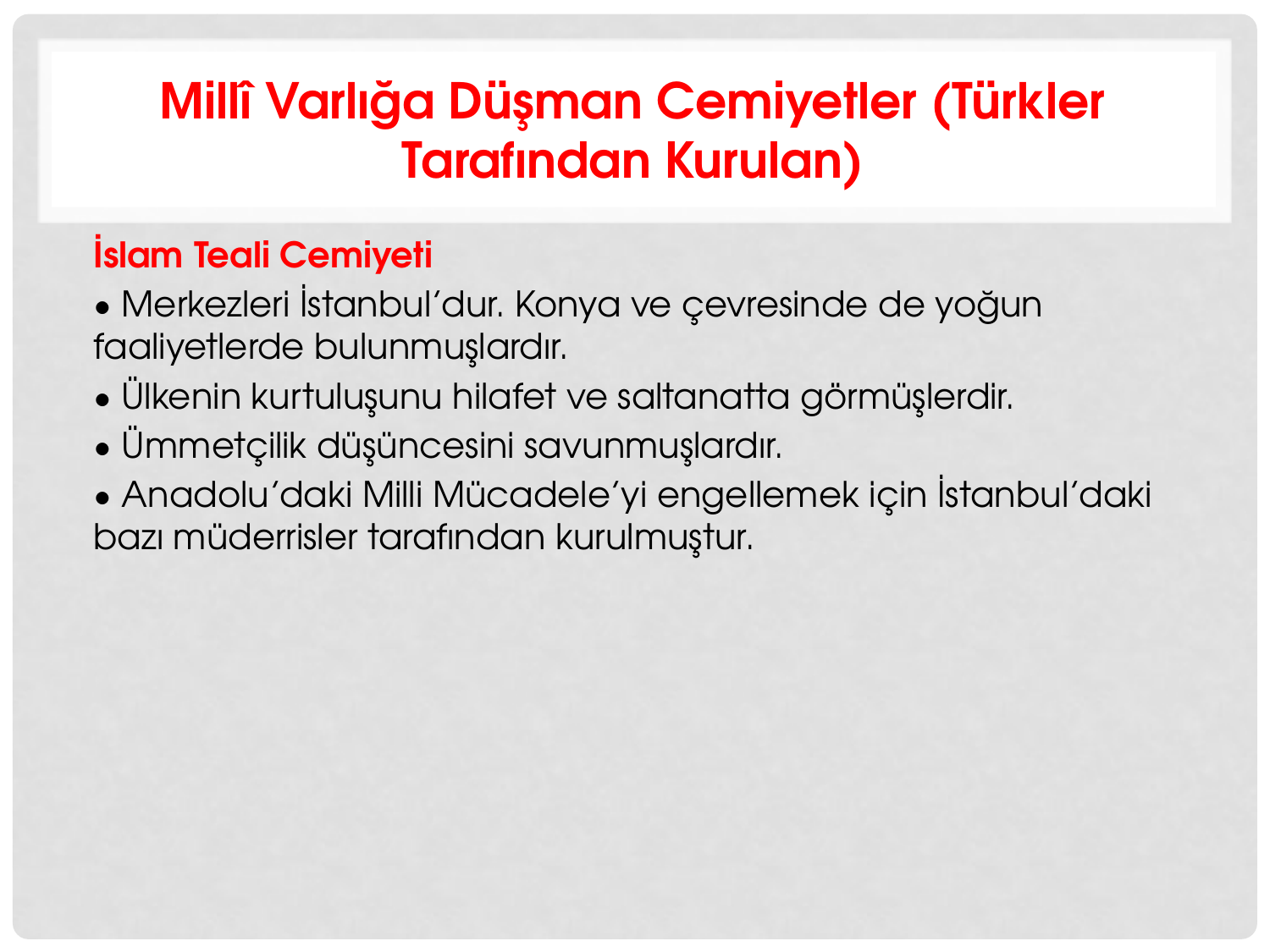

# Millî Varlığa Düşman Cemiyetler (Türkler Tarafından Kurulan)
İslam Teali Cemiyeti
• Merkezleri İstanbul’dur. Konya ve çevresinde de yoğun faaliyetlerde bulunmuşlardır.
• Ülkenin kurtuluşunu hilafet ve saltanatta görmüşlerdir.
• Ümmetçilik düşüncesini savunmuşlardır.
• Anadolu’daki Milli Mücadele’yi engellemek için İstanbul’daki bazı müderrisler tarafından kurulmuştur.